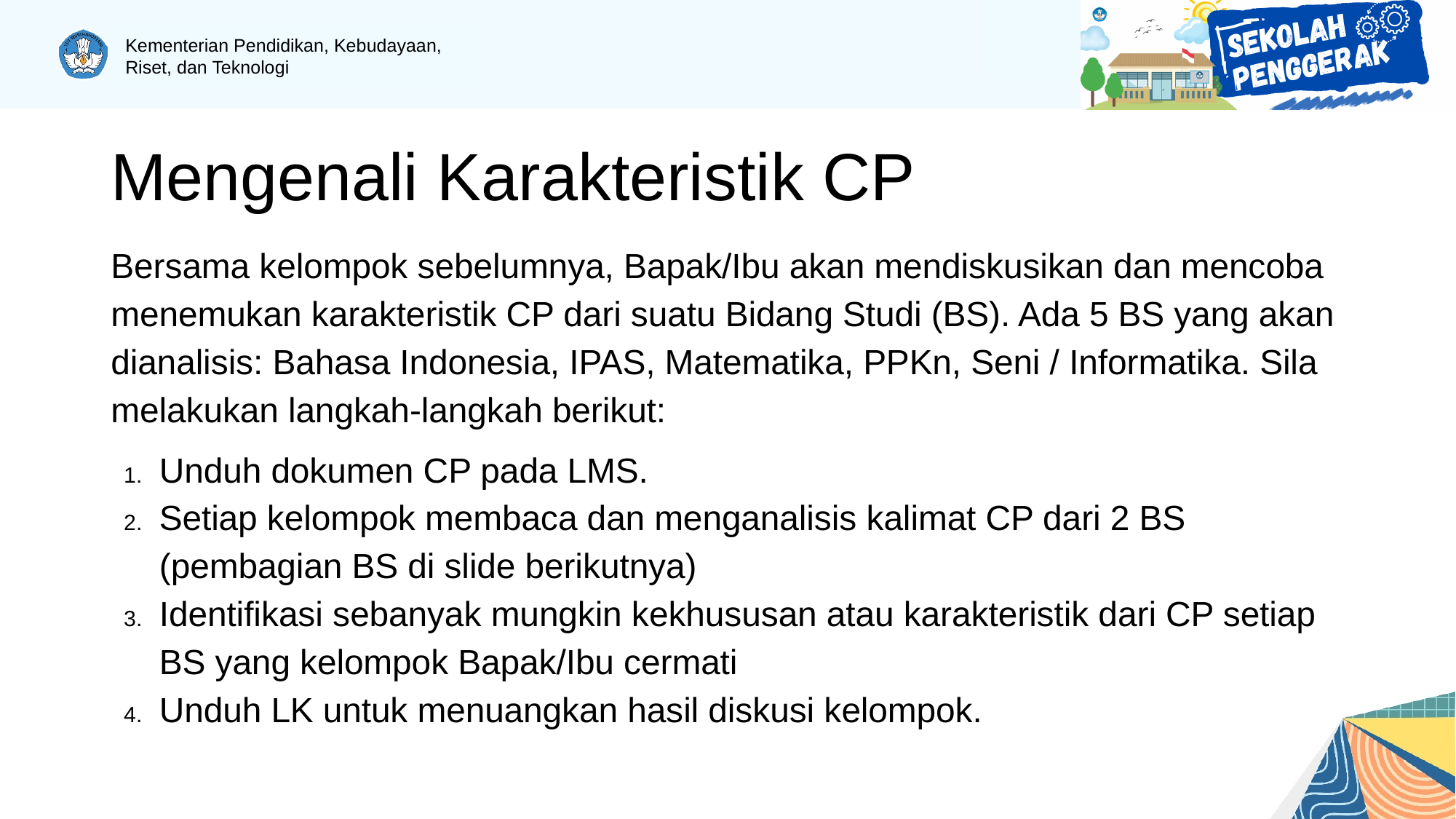

# Mengenali Karakteristik CP
Bersama kelompok sebelumnya, Bapak/Ibu akan mendiskusikan dan mencoba menemukan karakteristik CP dari suatu Bidang Studi (BS). Ada 5 BS yang akan dianalisis: Bahasa Indonesia, IPAS, Matematika, PPKn, Seni / Informatika. Sila melakukan langkah-langkah berikut:
Unduh dokumen CP pada LMS.
Setiap kelompok membaca dan menganalisis kalimat CP dari 2 BS (pembagian BS di slide berikutnya)
Identifikasi sebanyak mungkin kekhususan atau karakteristik dari CP setiap BS yang kelompok Bapak/Ibu cermati
Unduh LK untuk menuangkan hasil diskusi kelompok.